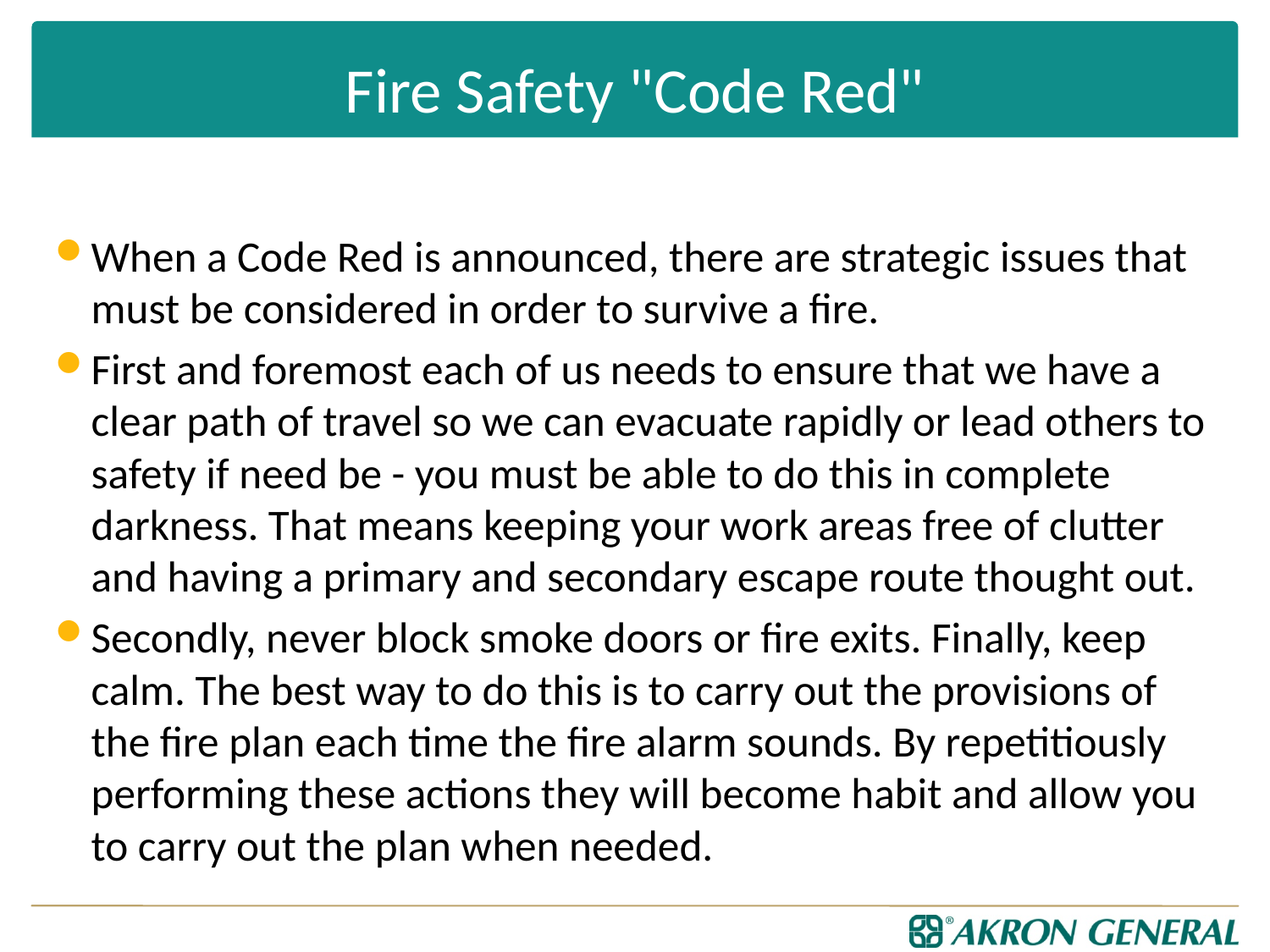

# Fire Safety "Code Red"
When a Code Red is announced, there are strategic issues that must be considered in order to survive a fire.
First and foremost each of us needs to ensure that we have a clear path of travel so we can evacuate rapidly or lead others to safety if need be - you must be able to do this in complete darkness. That means keeping your work areas free of clutter and having a primary and secondary escape route thought out.
Secondly, never block smoke doors or fire exits. Finally, keep calm. The best way to do this is to carry out the provisions of the fire plan each time the fire alarm sounds. By repetitiously performing these actions they will become habit and allow you to carry out the plan when needed.